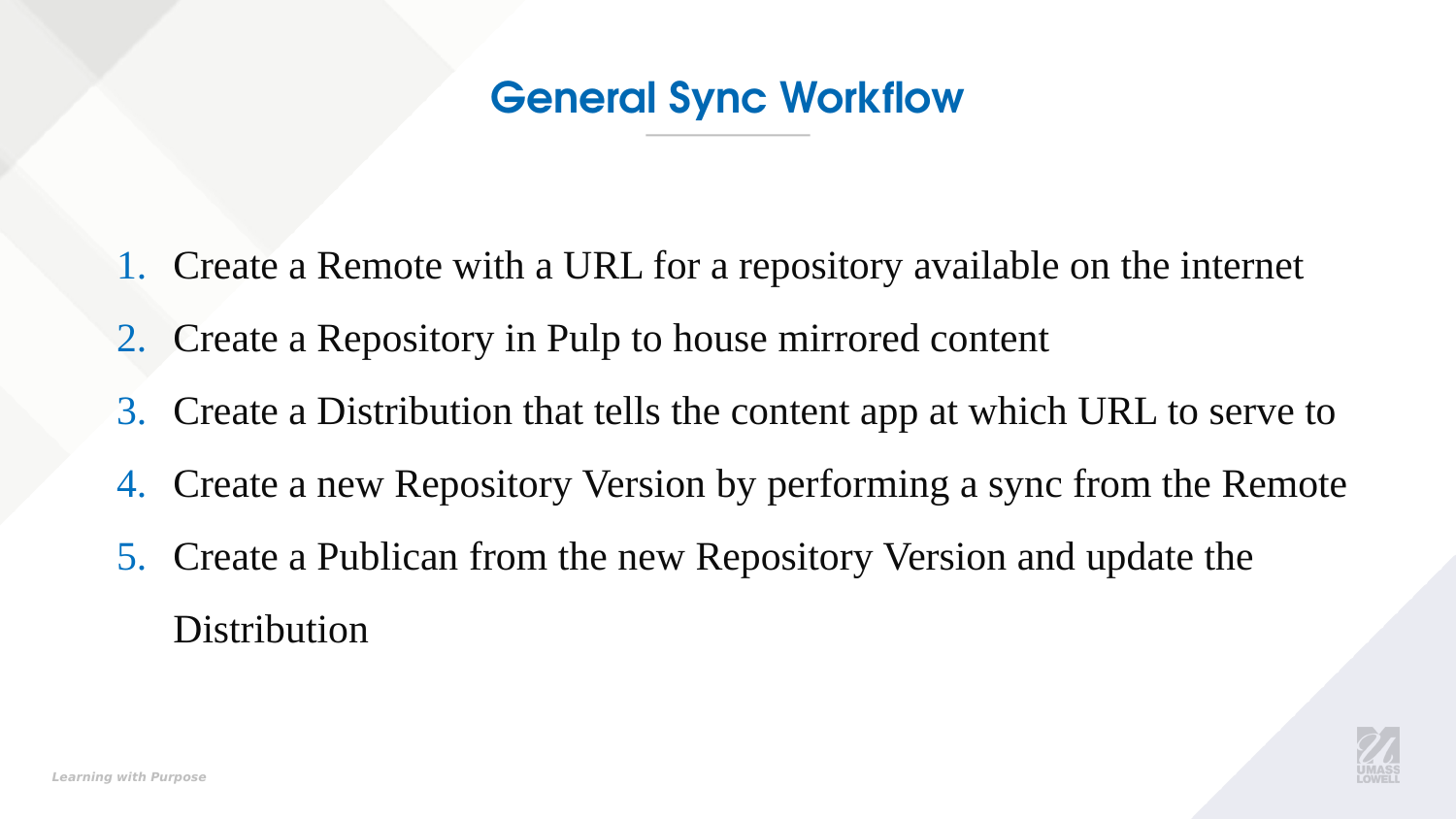

# General Sync Workflow
Create a Remote with a URL for a repository available on the internet
Create a Repository in Pulp to house mirrored content
Create a Distribution that tells the content app at which URL to serve to
Create a new Repository Version by performing a sync from the Remote
Create a Publican from the new Repository Version and update the Distribution